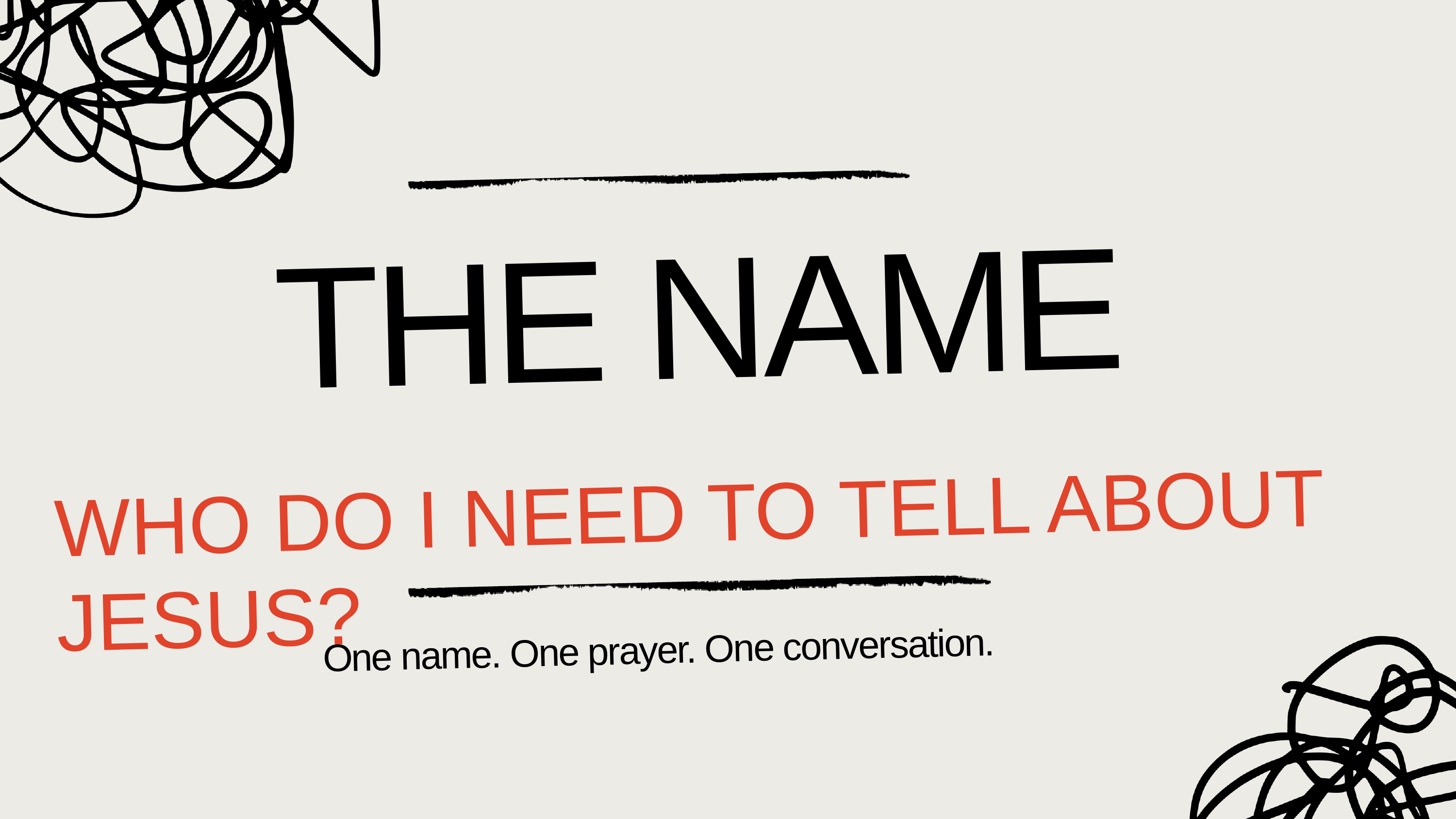

THE NAME
WHO DO I NEED TO TELL ABOUT JESUS?

One name. One prayer. One conversation.